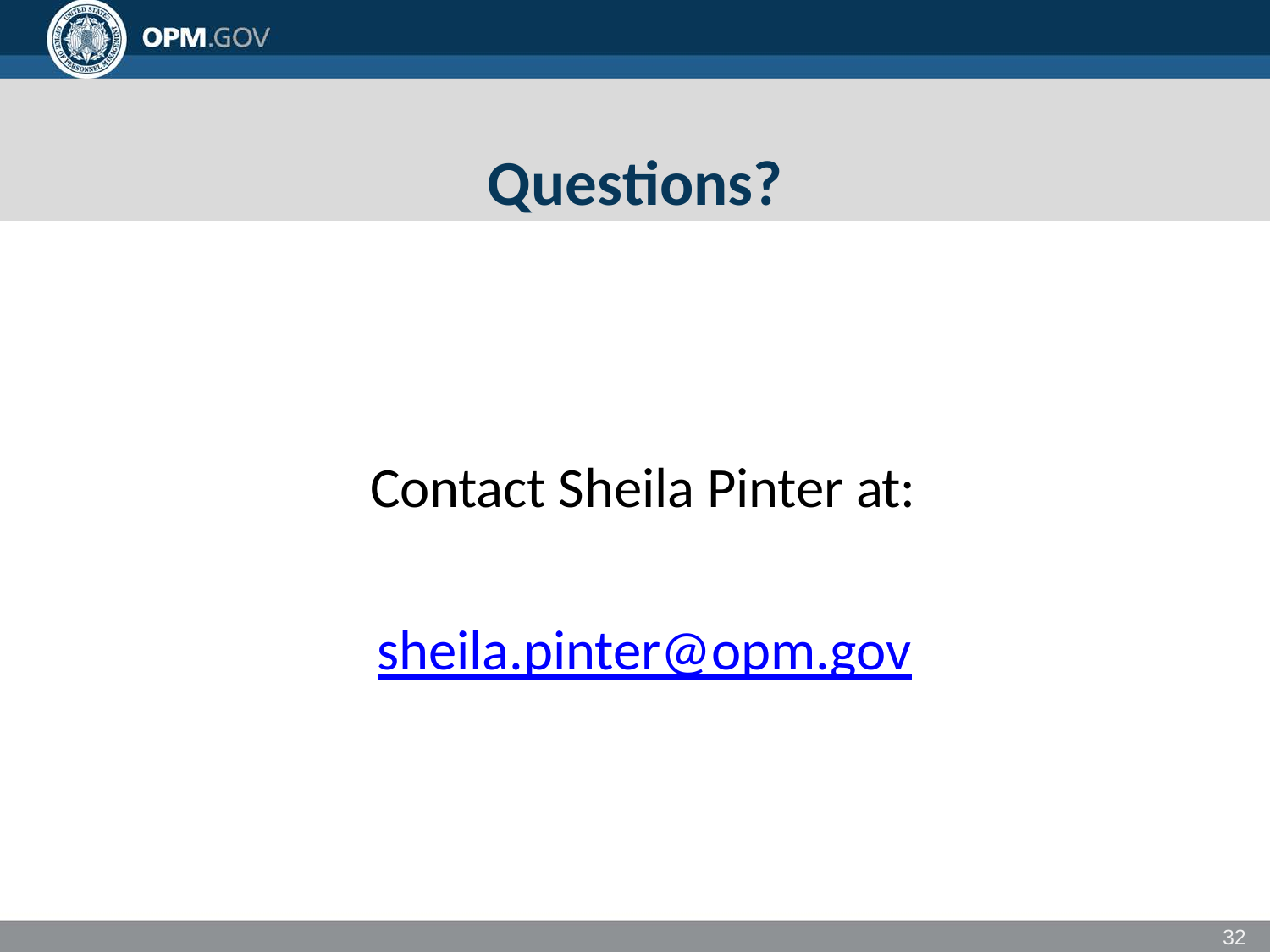

# Questions?
Contact Sheila Pinter at:  sheila.pinter@opm.gov
32